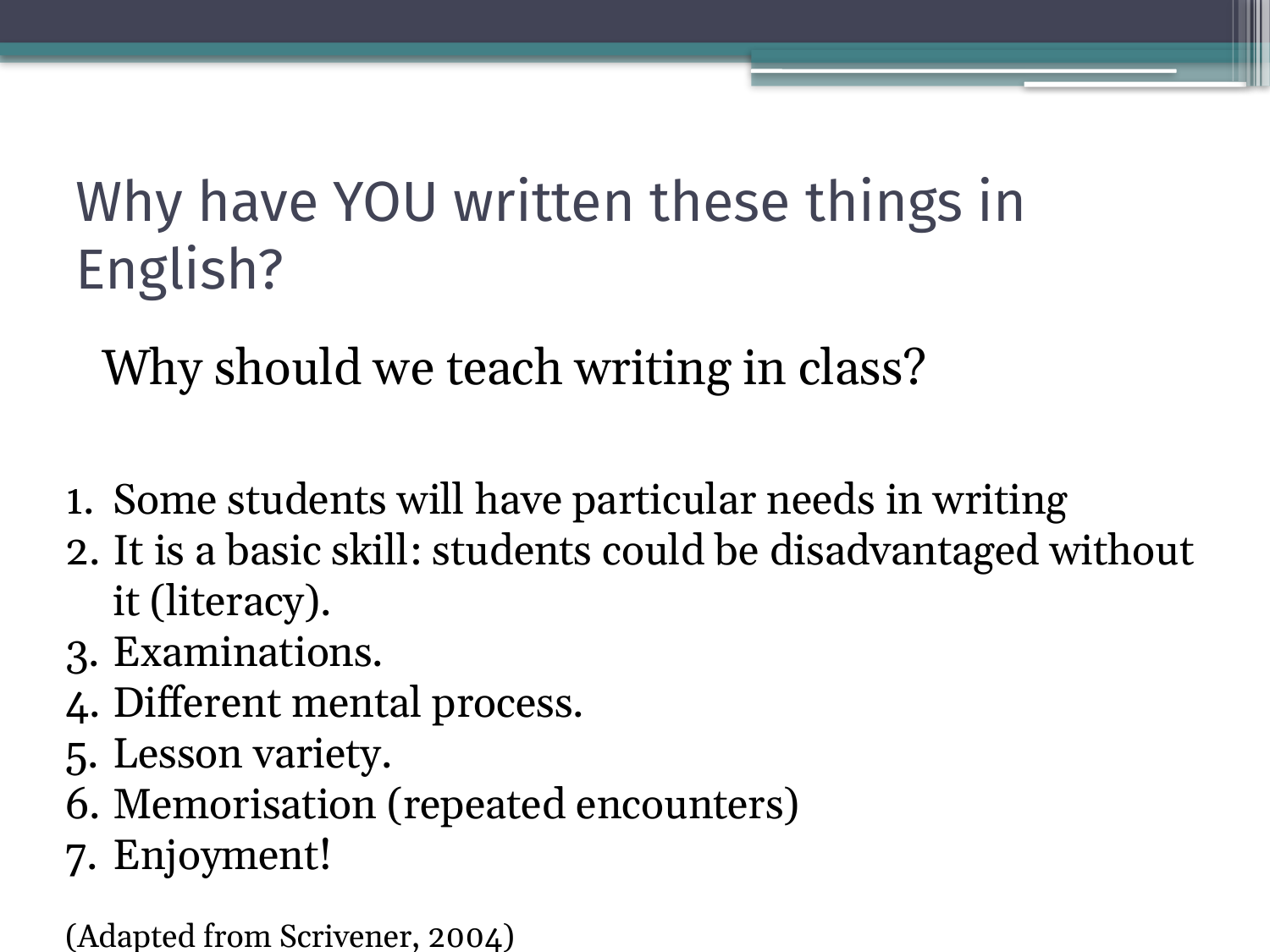

# Why have YOU written these things in English?

Why should we teach writing in class?
Some students will have particular needs in writing
It is a basic skill: students could be disadvantaged without it (literacy).
Examinations.
Different mental process.
Lesson variety.
Memorisation (repeated encounters)
Enjoyment!

(Adapted from Scrivener, 2004)